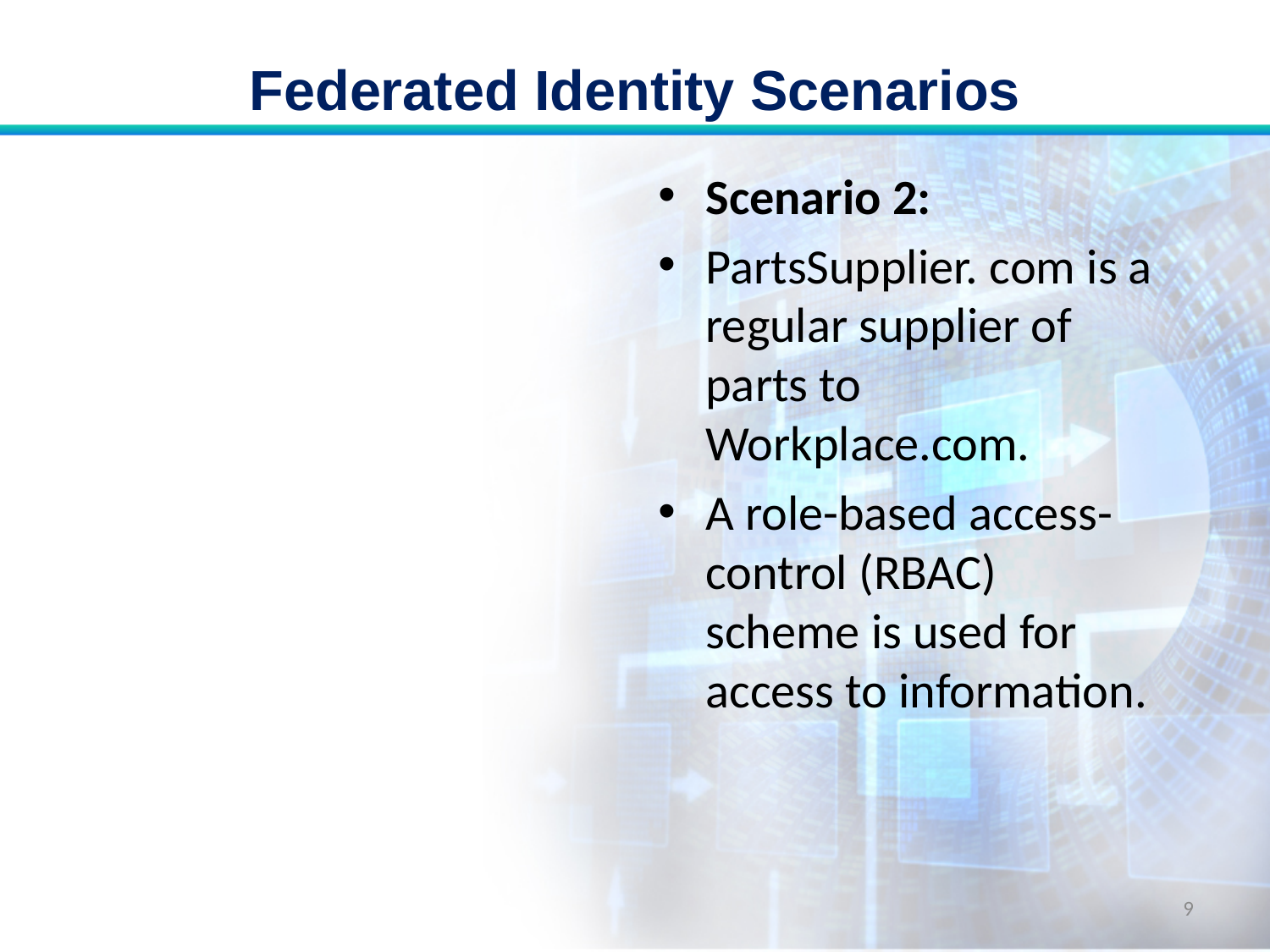

# Federated Identity Scenarios
Scenario 2:
PartsSupplier. com is a regular supplier of parts to Workplace.com.
A role-based access-control (RBAC) scheme is used for access to information.
9